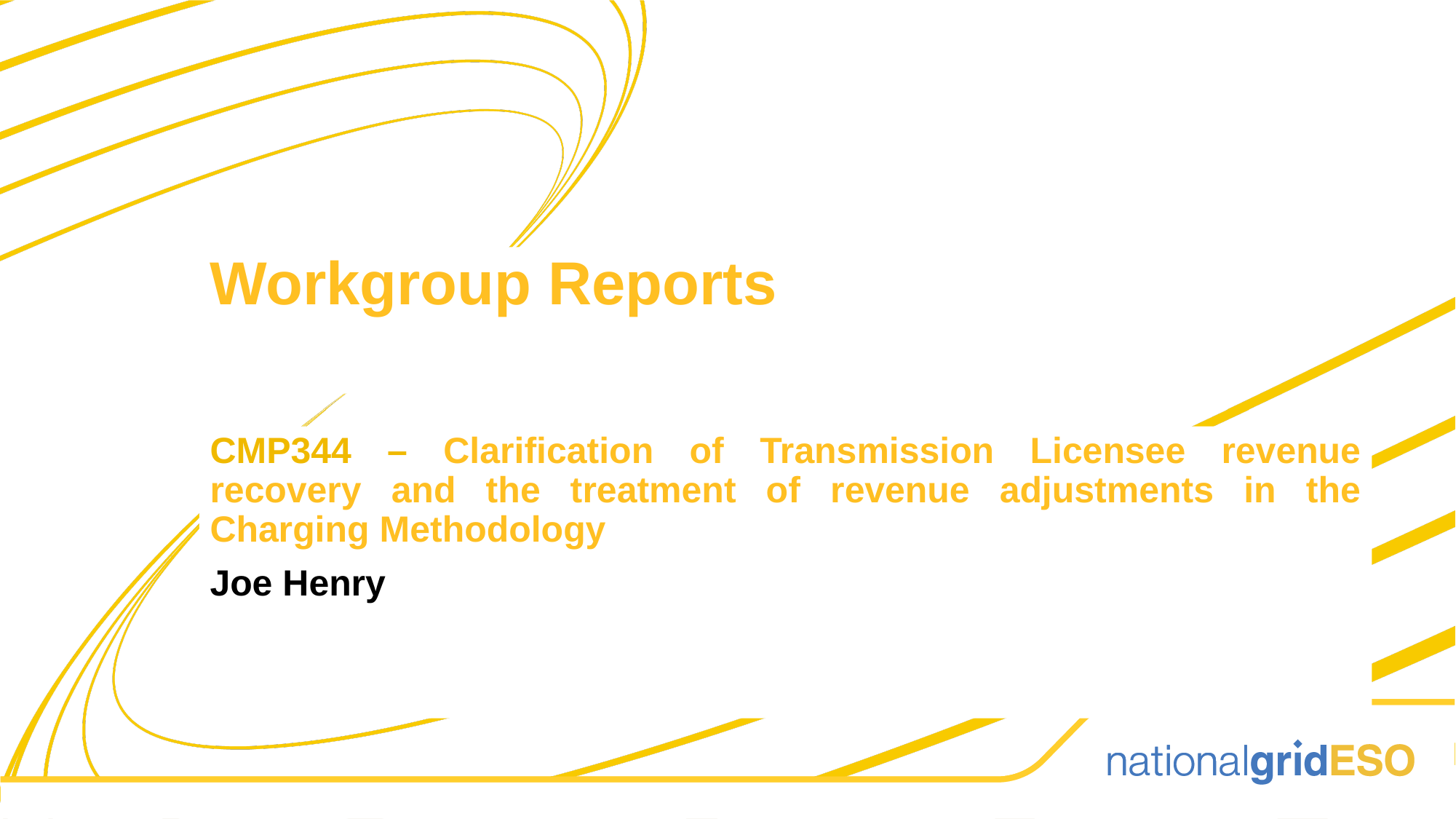

Workgroup Reports
CMP344 – Clarification of Transmission Licensee revenue recovery and the treatment of revenue adjustments in the Charging Methodology
Joe Henry